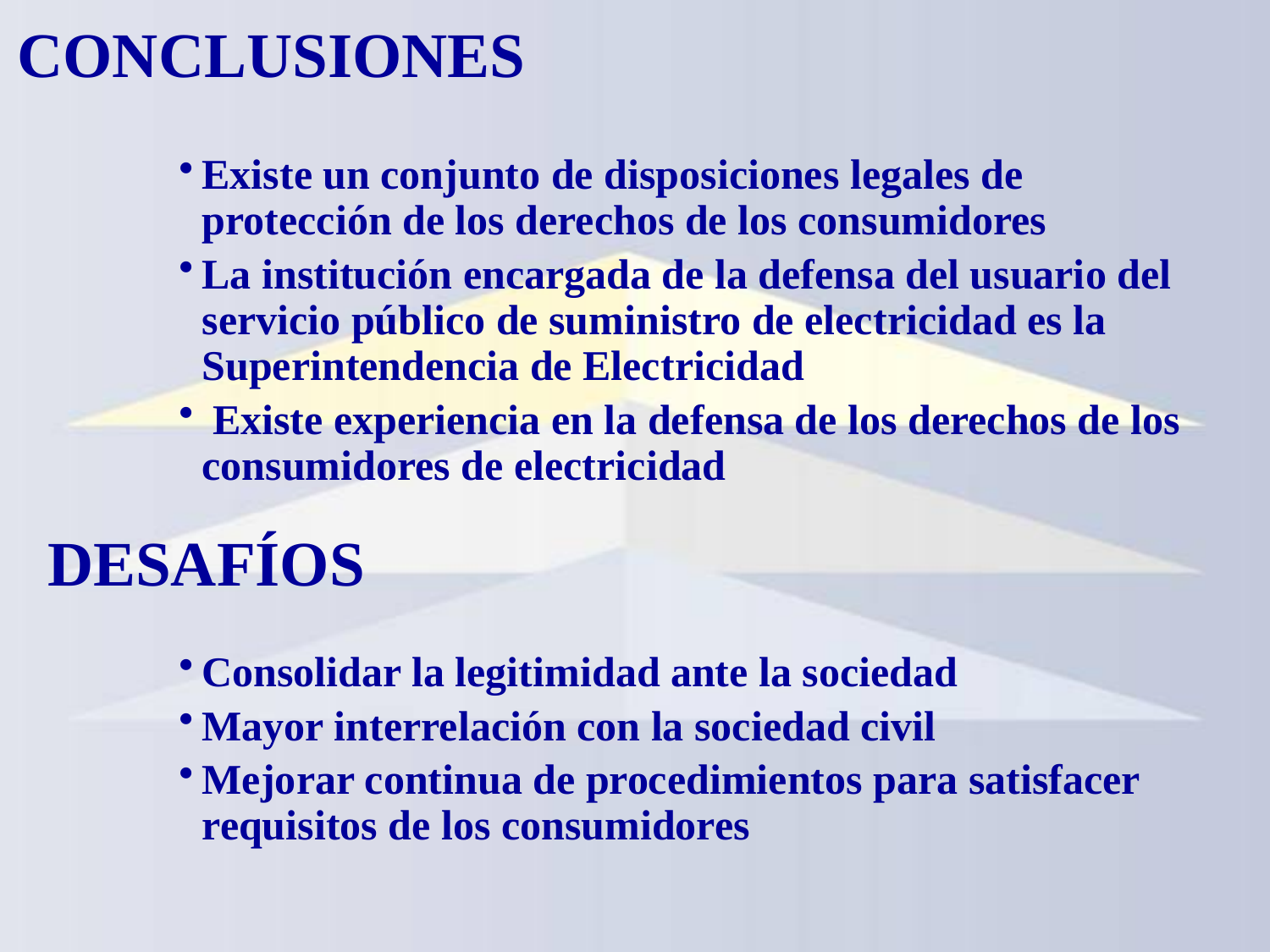

CONCLUSIONES
Existe un conjunto de disposiciones legales de protección de los derechos de los consumidores
La institución encargada de la defensa del usuario del servicio público de suministro de electricidad es la Superintendencia de Electricidad
 Existe experiencia en la defensa de los derechos de los consumidores de electricidad

DESAFÍOS
Consolidar la legitimidad ante la sociedad
Mayor interrelación con la sociedad civil
Mejorar continua de procedimientos para satisfacer requisitos de los consumidores